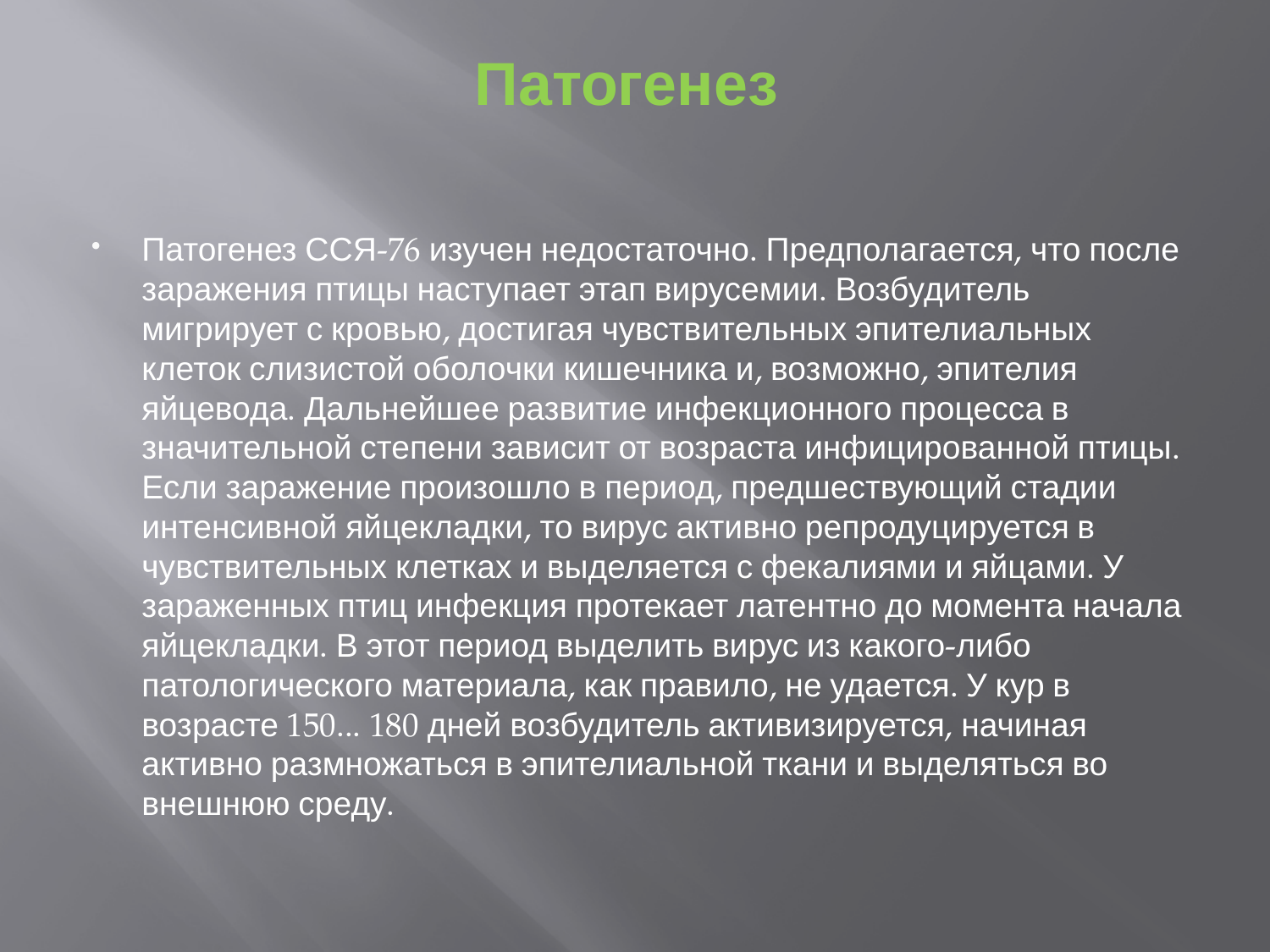

# Патогенез
Патогенез ССЯ-76 изучен недостаточно. Предполагается, что после заражения птицы наступает этап вирусемии. Возбудитель мигрирует с кровью, достигая чувствительных эпителиальных клеток слизистой оболочки кишечника и, возможно, эпителия яйцевода. Дальнейшее развитие инфекционного процесса в значительной степени зависит от возраста инфицированной птицы. Если заражение произошло в период, предшествующий стадии интенсивной яйцекладки, то вирус активно репродуцируется в чувствительных клетках и выделяется с фекалиями и яйцами. У зараженных птиц инфекция протекает латентно до момента начала яйцекладки. В этот период выделить вирус из какого-либо патологического материала, как правило, не удается. У кур в возрасте 150... 180 дней возбудитель активизируется, начиная активно размножаться в эпителиальной ткани и выделяться во внешнюю среду.